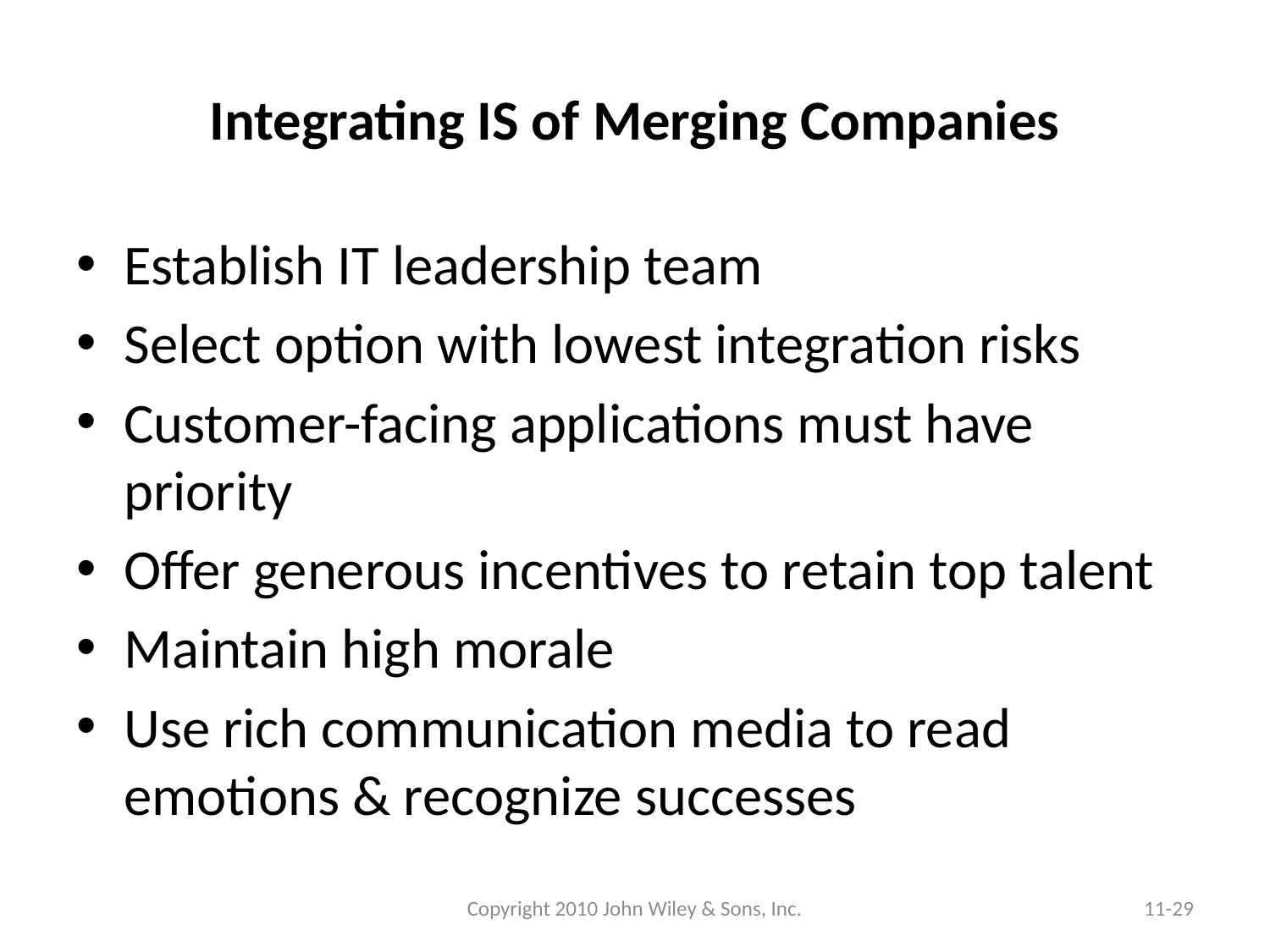

# Integrating IS of Merging Companies
Establish IT leadership team
Select option with lowest integration risks
Customer-facing applications must have priority
Offer generous incentives to retain top talent
Maintain high morale
Use rich communication media to read emotions & recognize successes
Copyright 2010 John Wiley & Sons, Inc.
11-29